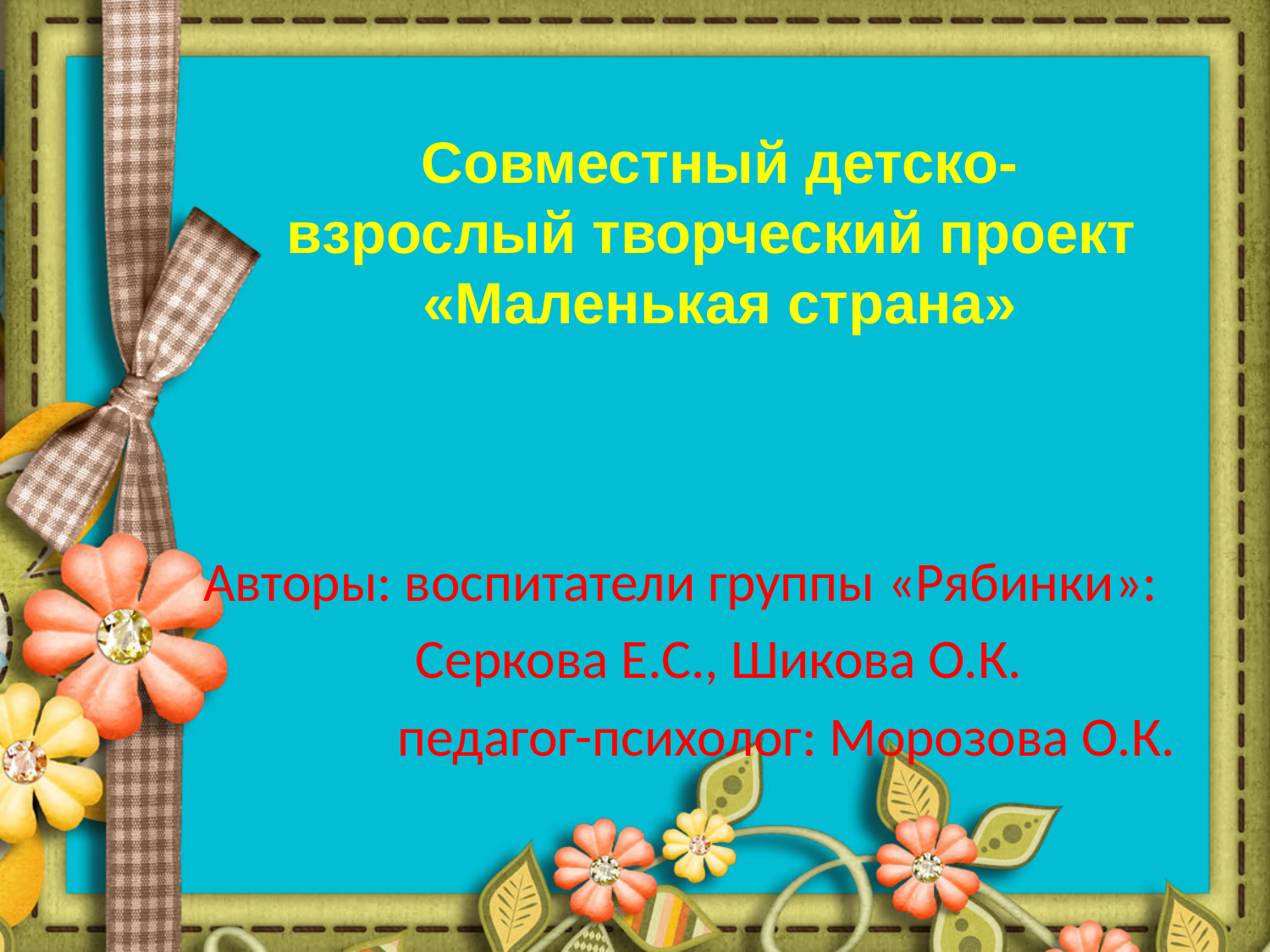

# Совместный детско-взрослый творческий проект «Маленькая страна»
Авторы: воспитатели группы «Рябинки»:
                 Серкова Е.С., Шикова О.К.
               педагог-психолог: Морозова О.К.